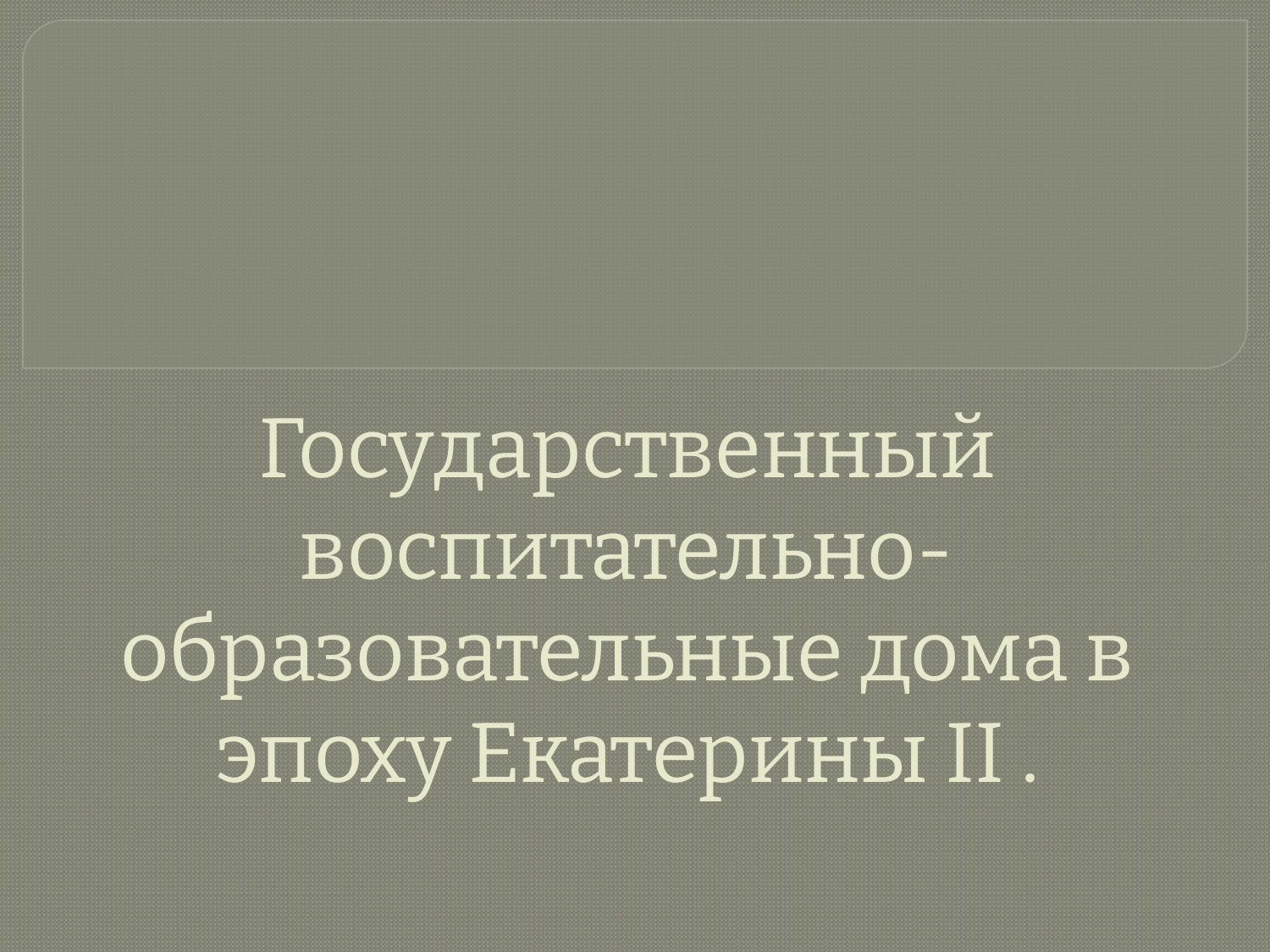

# Государственный воспитательно-образовательные дома в эпоху Екатерины II .